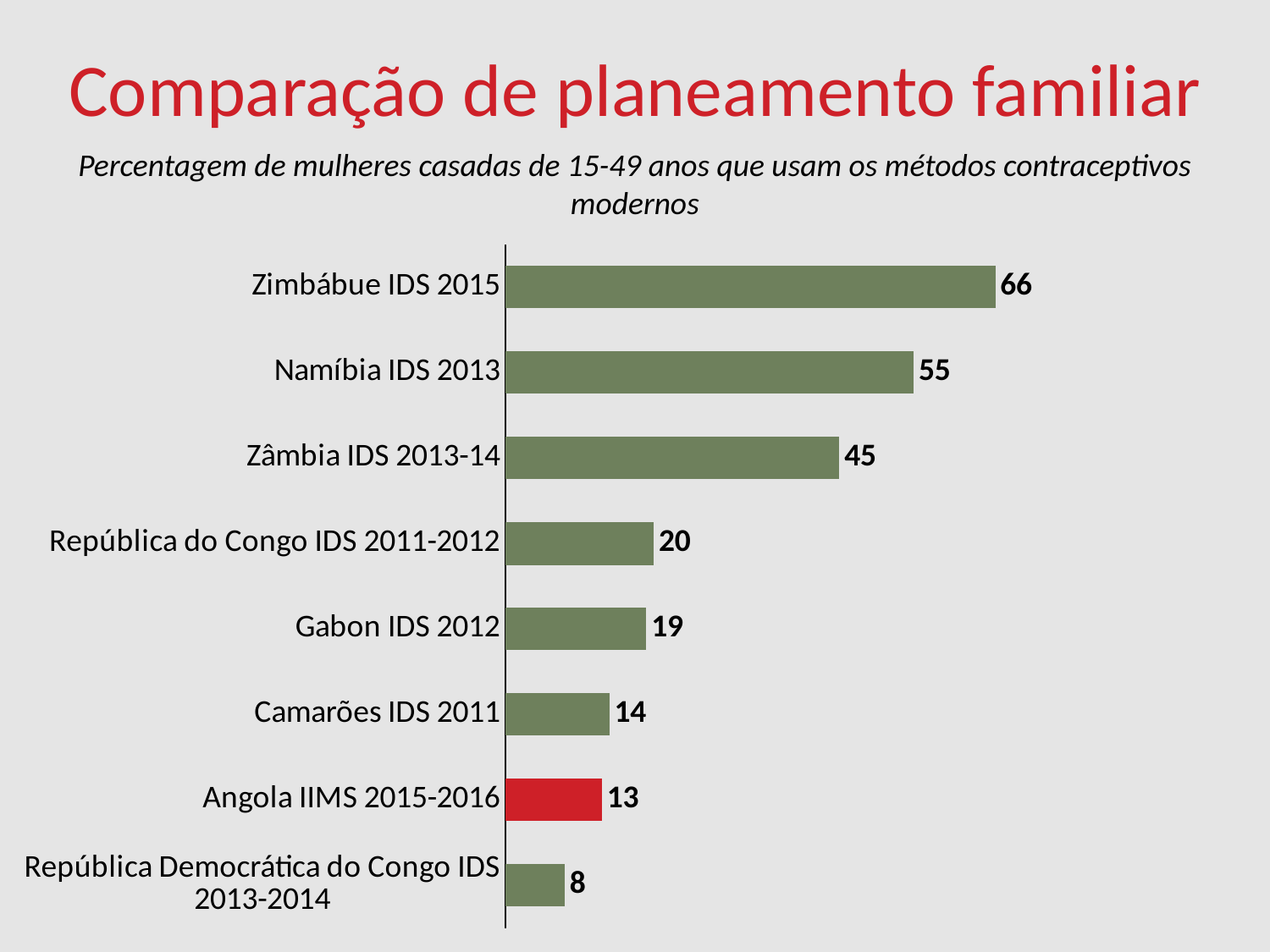

Comparação de planeamento familiar
Percentagem de mulheres casadas de 15-49 anos que usam os métodos contraceptivos modernos

### Chart

| Category | Column1 |
|---|---|
| República Democrática do Congo IDS 2013-2014 | 8.0 |
| Angola IIMS 2015-2016 | 13.0 |
| Camarões IDS 2011 | 14.0 |
| Gabon IDS 2012 | 19.0 |
| República do Congo IDS 2011-2012 | 20.0 |
| Zâmbia IDS 2013-14 | 45.0 |
| Namíbia IDS 2013 | 55.0 |
| Zimbábue IDS 2015 | 66.0 |